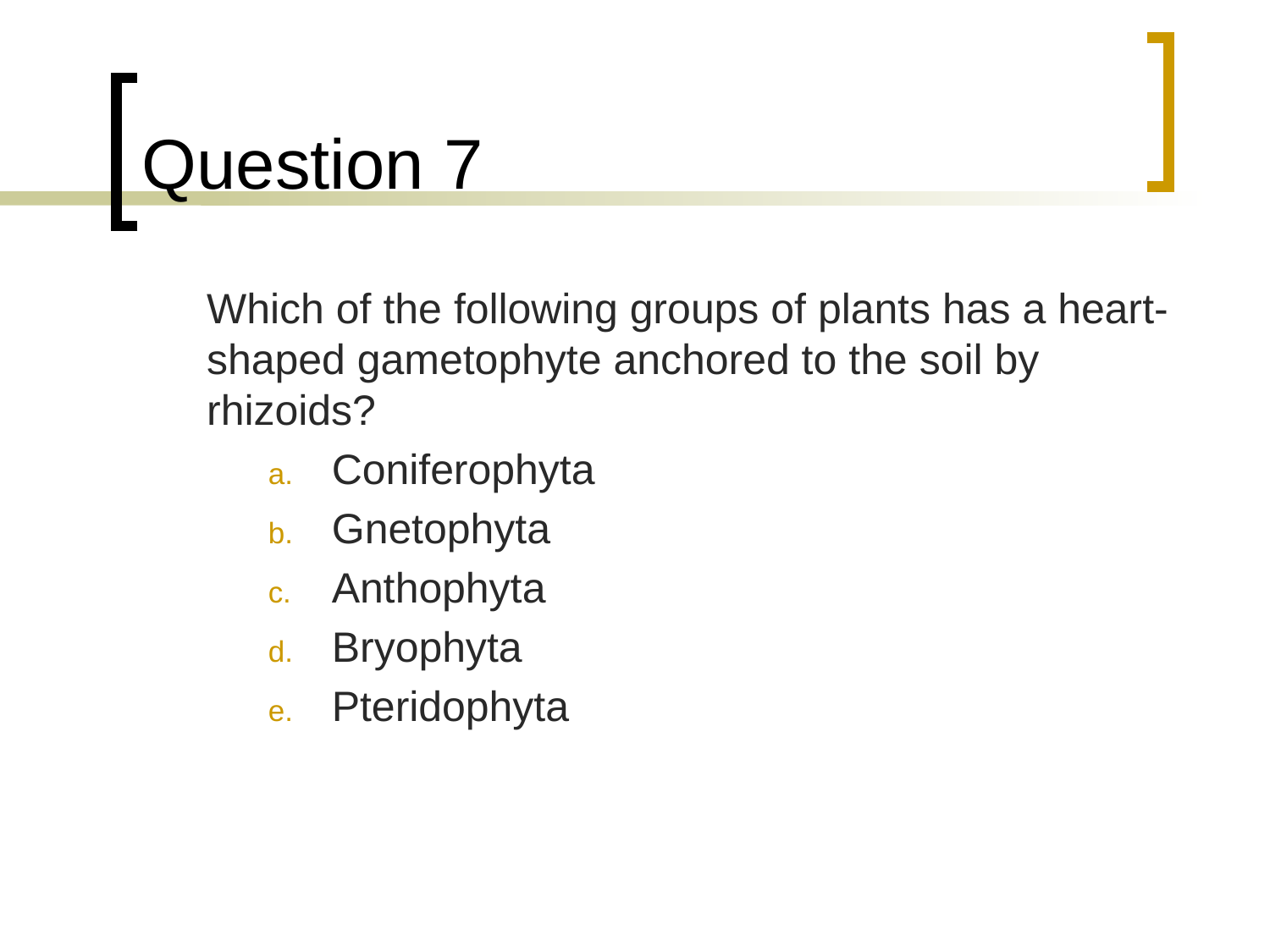

# Question 7
	Which of the following groups of plants has a heart-shaped gametophyte anchored to the soil by rhizoids?
Coniferophyta
Gnetophyta
Anthophyta
Bryophyta
Pteridophyta